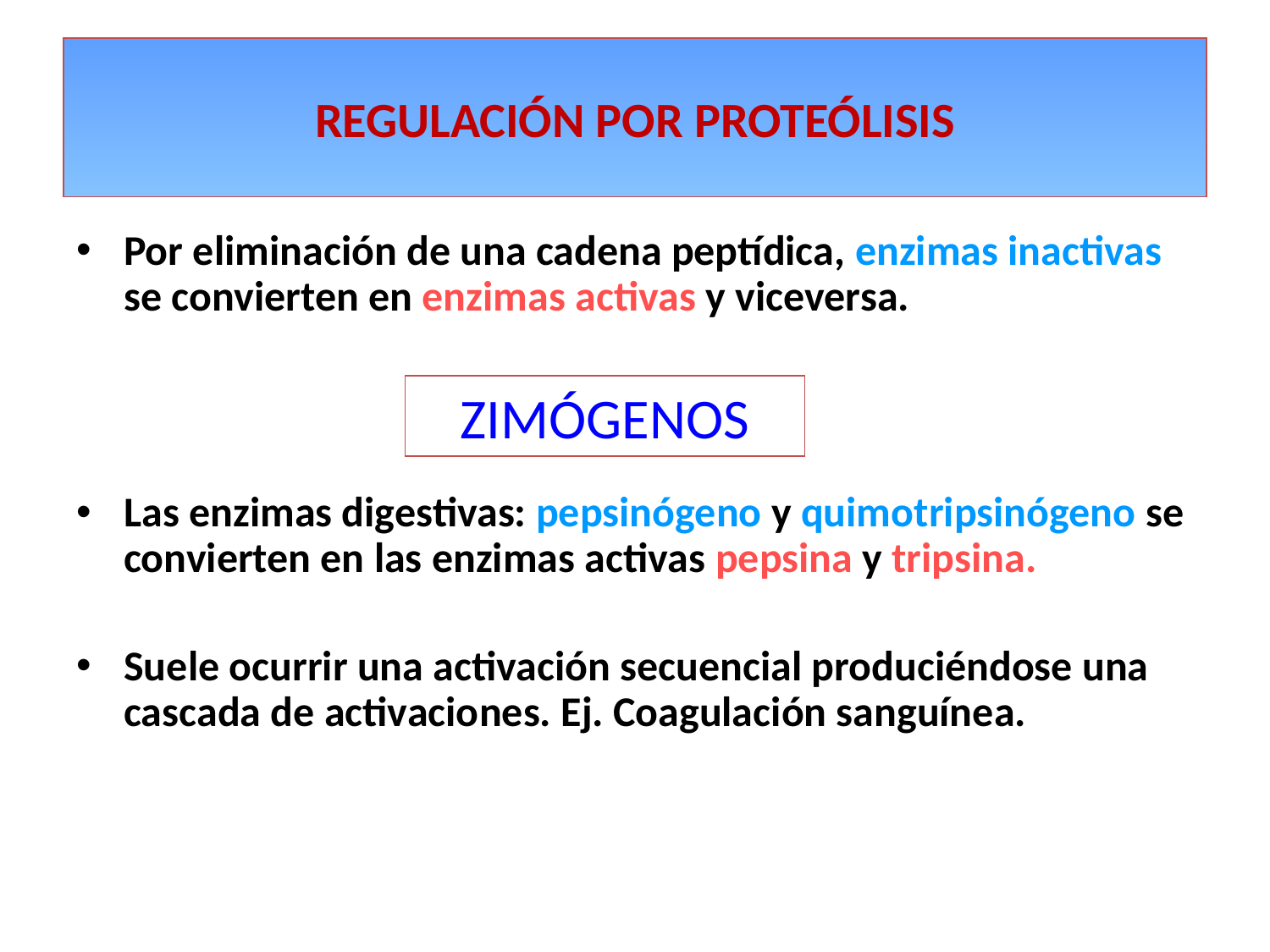

# REGULACIÓN POR PROTEÓLISIS
Por eliminación de una cadena peptídica, enzimas inactivas se convierten en enzimas activas y viceversa.

Las enzimas digestivas: pepsinógeno y quimotripsinógeno se convierten en las enzimas activas pepsina y tripsina.

Suele ocurrir una activación secuencial produciéndose una cascada de activaciones. Ej. Coagulación sanguínea.

ZIMÓGENOS